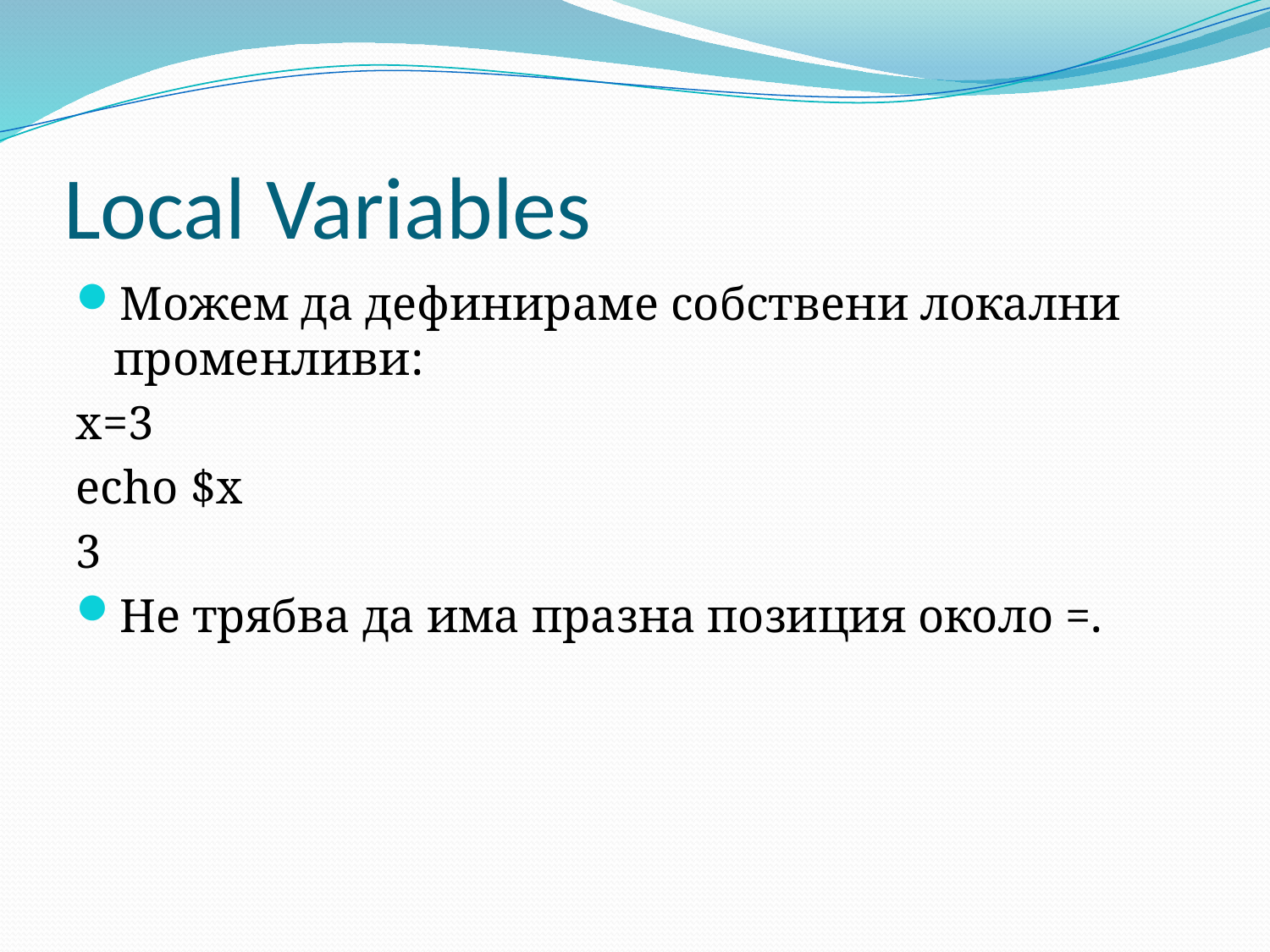

# Local Variables
Можем да дефинираме собствени локални променливи:
x=3
echo $x
3
Не трябва да има празна позиция около =.